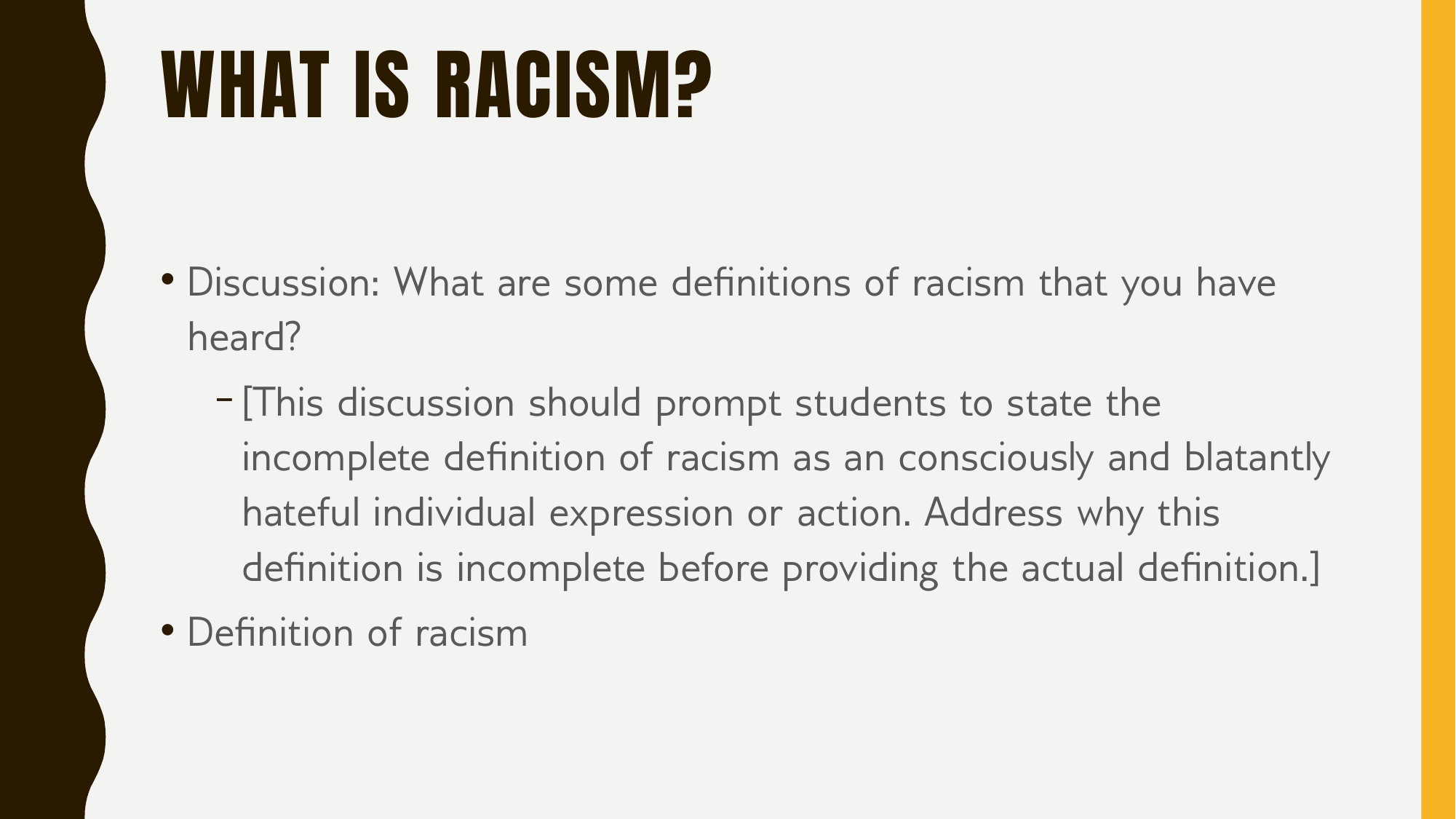

# What is racism?
Discussion: What are some definitions of racism that you have heard?
[This discussion should prompt students to state the incomplete definition of racism as an consciously and blatantly hateful individual expression or action. Address why this definition is incomplete before providing the actual definition.]
Definition of racism